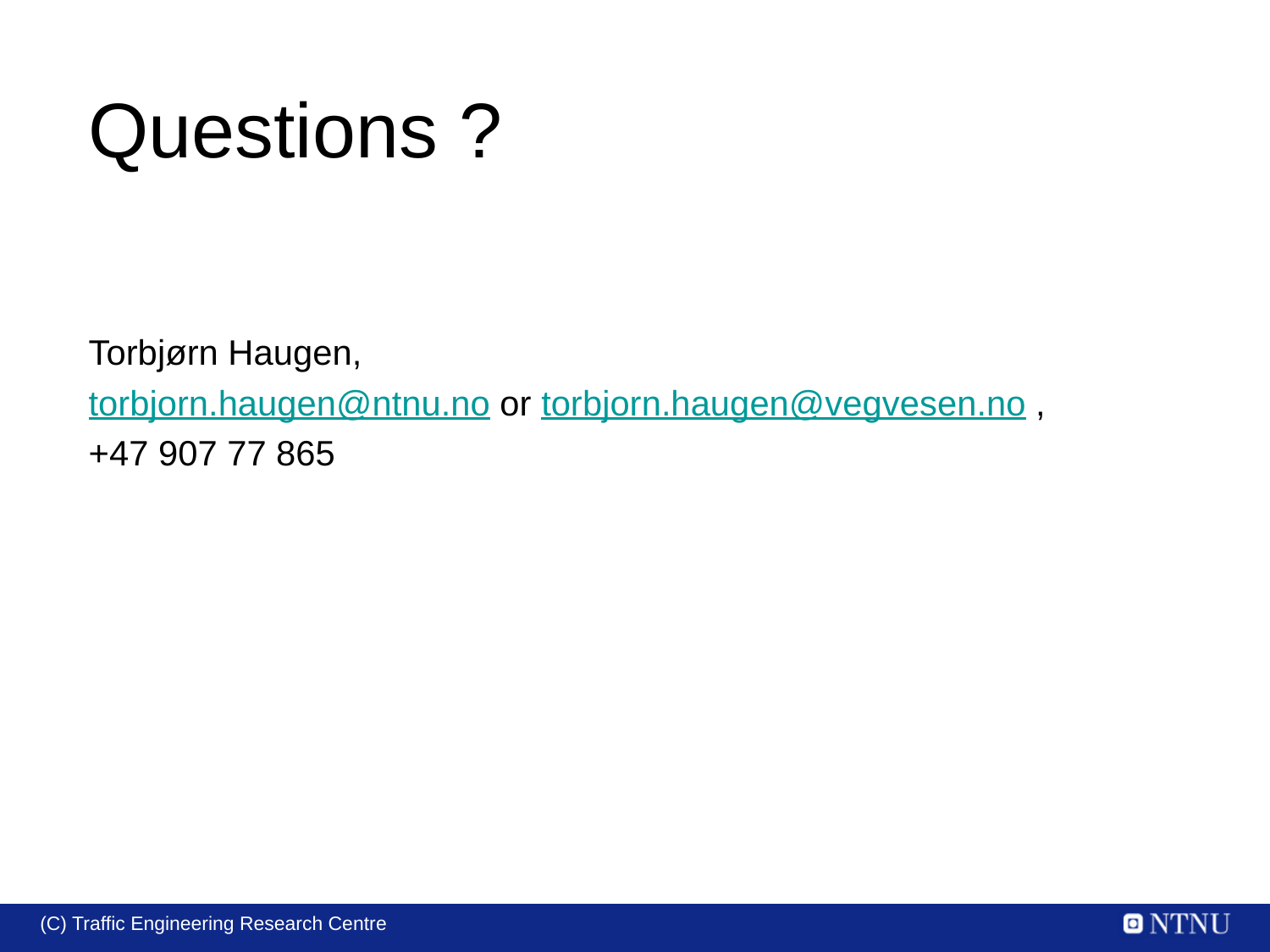

Questions ?

Torbjørn Haugen,
torbjorn.haugen@ntnu.no or torbjorn.haugen@vegvesen.no ,
+47 907 77 865